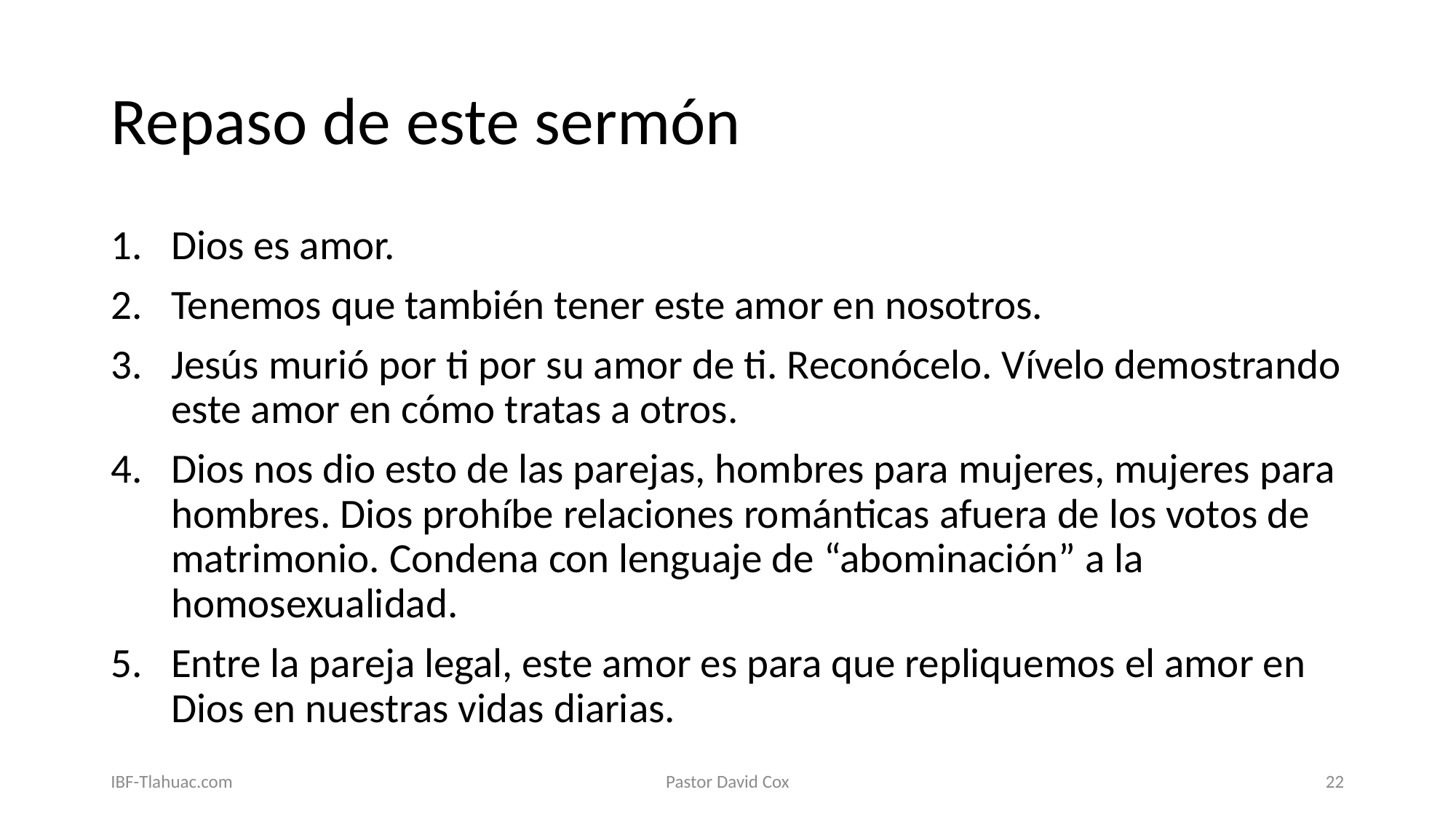

# Repaso de este sermón
Dios es amor.
Tenemos que también tener este amor en nosotros.
Jesús murió por ti por su amor de ti. Reconócelo. Vívelo demostrando este amor en cómo tratas a otros.
Dios nos dio esto de las parejas, hombres para mujeres, mujeres para hombres. Dios prohíbe relaciones románticas afuera de los votos de matrimonio. Condena con lenguaje de “abominación” a la homosexualidad.
Entre la pareja legal, este amor es para que repliquemos el amor en Dios en nuestras vidas diarias.
IBF-Tlahuac.com
Pastor David Cox
22